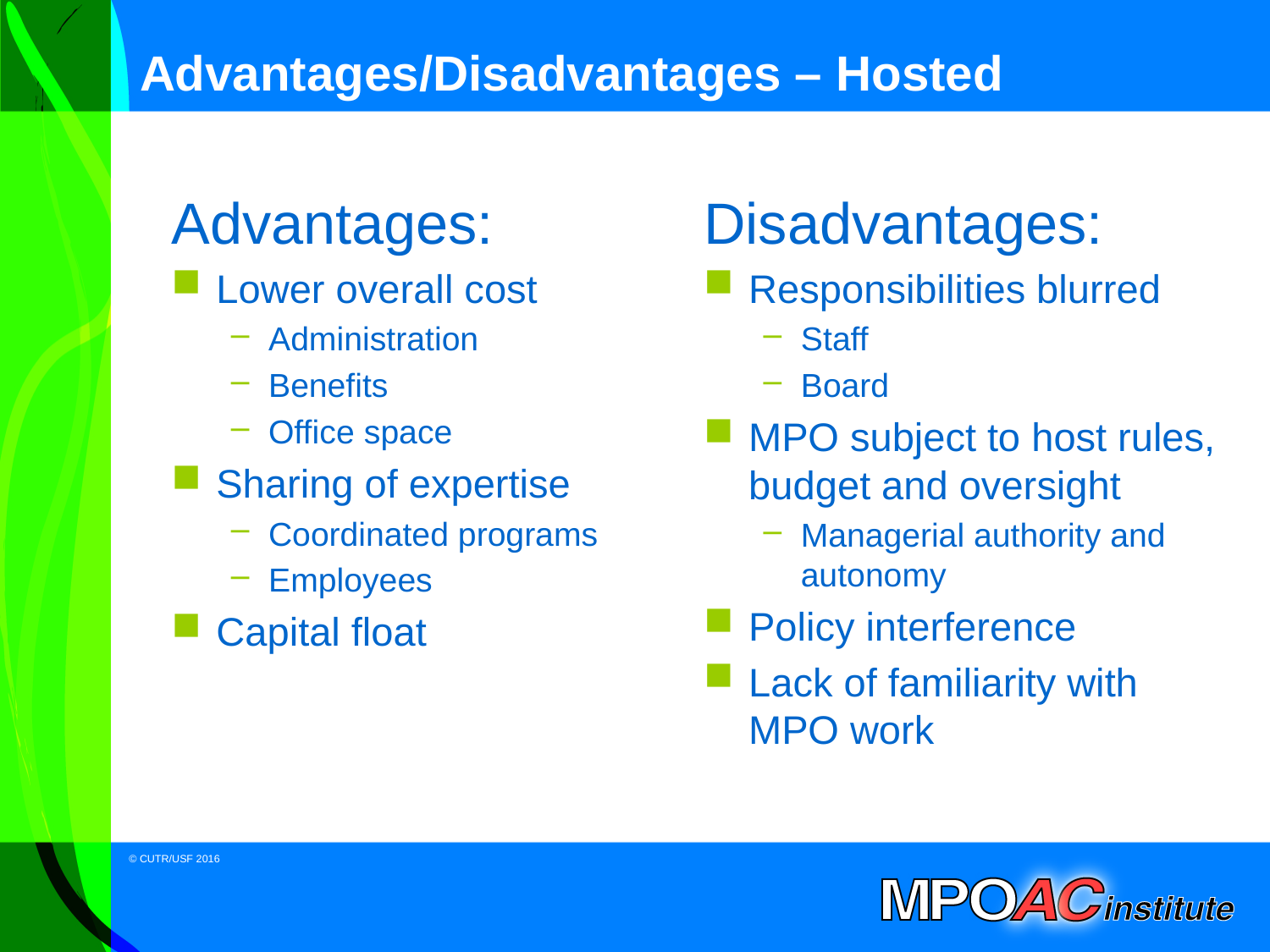

# Advantages/Disadvantages – Hosted
Advantages:
Lower overall cost
Administration
Benefits
Office space
Sharing of expertise
Coordinated programs
Employees
Capital float

Disadvantages:
Responsibilities blurred
Staff
Board
MPO subject to host rules, budget and oversight
Managerial authority and autonomy
Policy interference
Lack of familiarity with MPO work